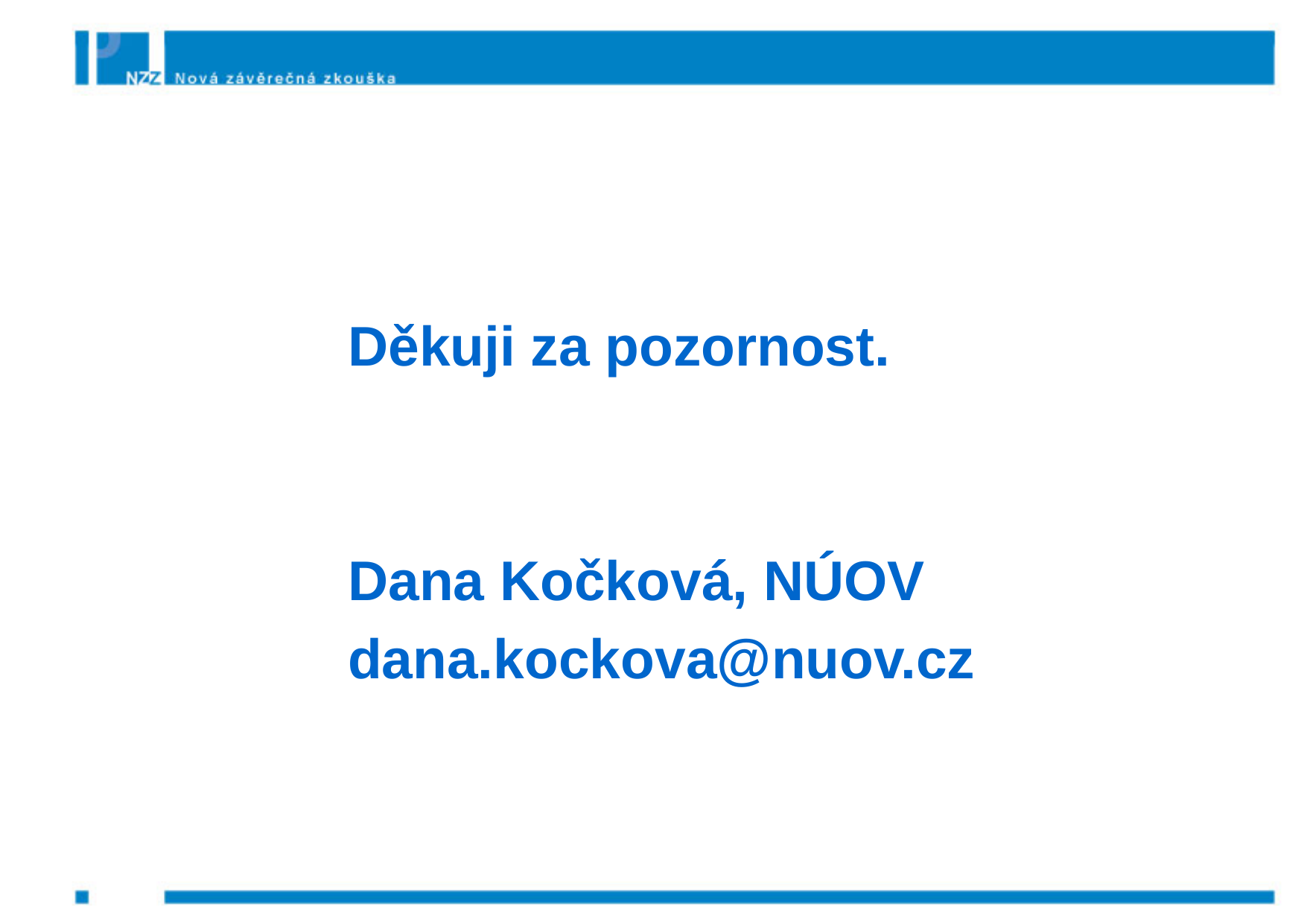

#

		Děkuji za pozornost.

		Dana Kočková, NÚOV
		dana.kockova@nuov.cz